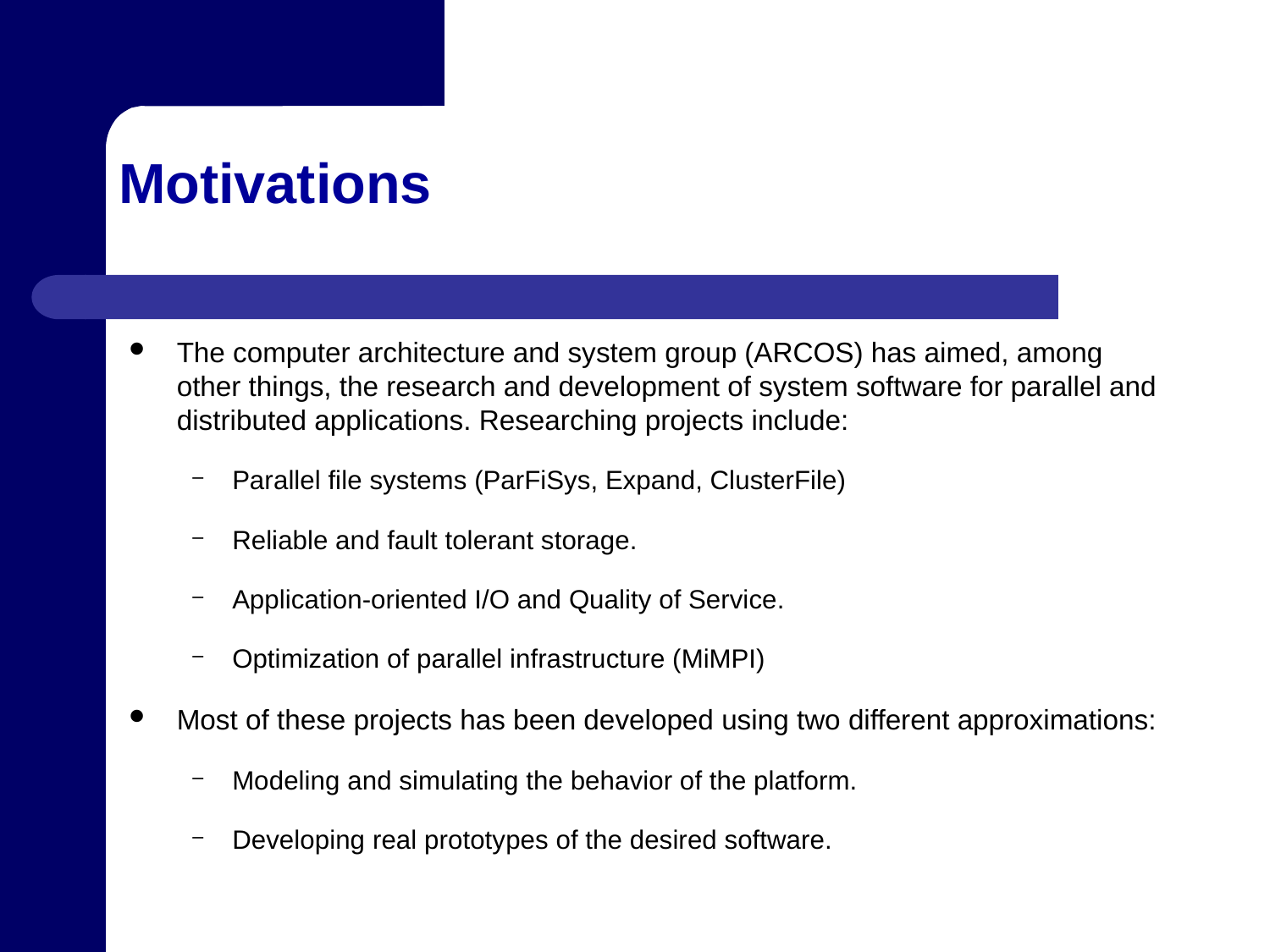

# Motivations
The computer architecture and system group (ARCOS) has aimed, among other things, the research and development of system software for parallel and distributed applications. Researching projects include:
Parallel file systems (ParFiSys, Expand, ClusterFile)
Reliable and fault tolerant storage.
Application-oriented I/O and Quality of Service.
Optimization of parallel infrastructure (MiMPI)
Most of these projects has been developed using two different approximations:
Modeling and simulating the behavior of the platform.
Developing real prototypes of the desired software.